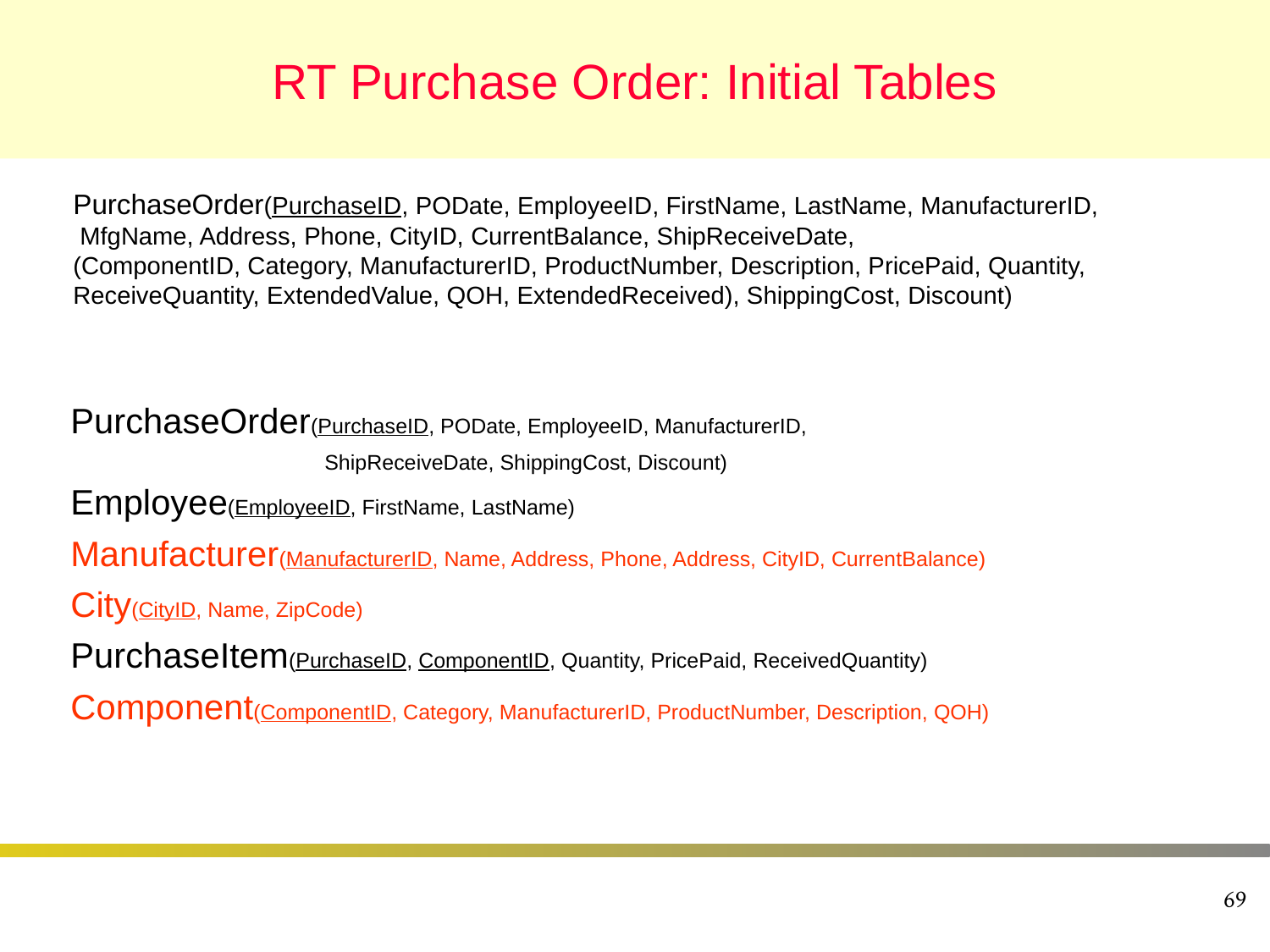

# RT Purchase Order: Initial Tables
PurchaseOrder(PurchaseID, PODate, EmployeeID, FirstName, LastName, ManufacturerID,
 MfgName, Address, Phone, CityID, CurrentBalance, ShipReceiveDate,
(ComponentID, Category, ManufacturerID, ProductNumber, Description, PricePaid, Quantity,
ReceiveQuantity, ExtendedValue, QOH, ExtendedReceived), ShippingCost, Discount)
PurchaseOrder(PurchaseID, PODate, EmployeeID, ManufacturerID,
		ShipReceiveDate, ShippingCost, Discount)
Employee(EmployeeID, FirstName, LastName)
Manufacturer(ManufacturerID, Name, Address, Phone, Address, CityID, CurrentBalance)
City(CityID, Name, ZipCode)
PurchaseItem(PurchaseID, ComponentID, Quantity, PricePaid, ReceivedQuantity)
Component(ComponentID, Category, ManufacturerID, ProductNumber, Description, QOH)
69